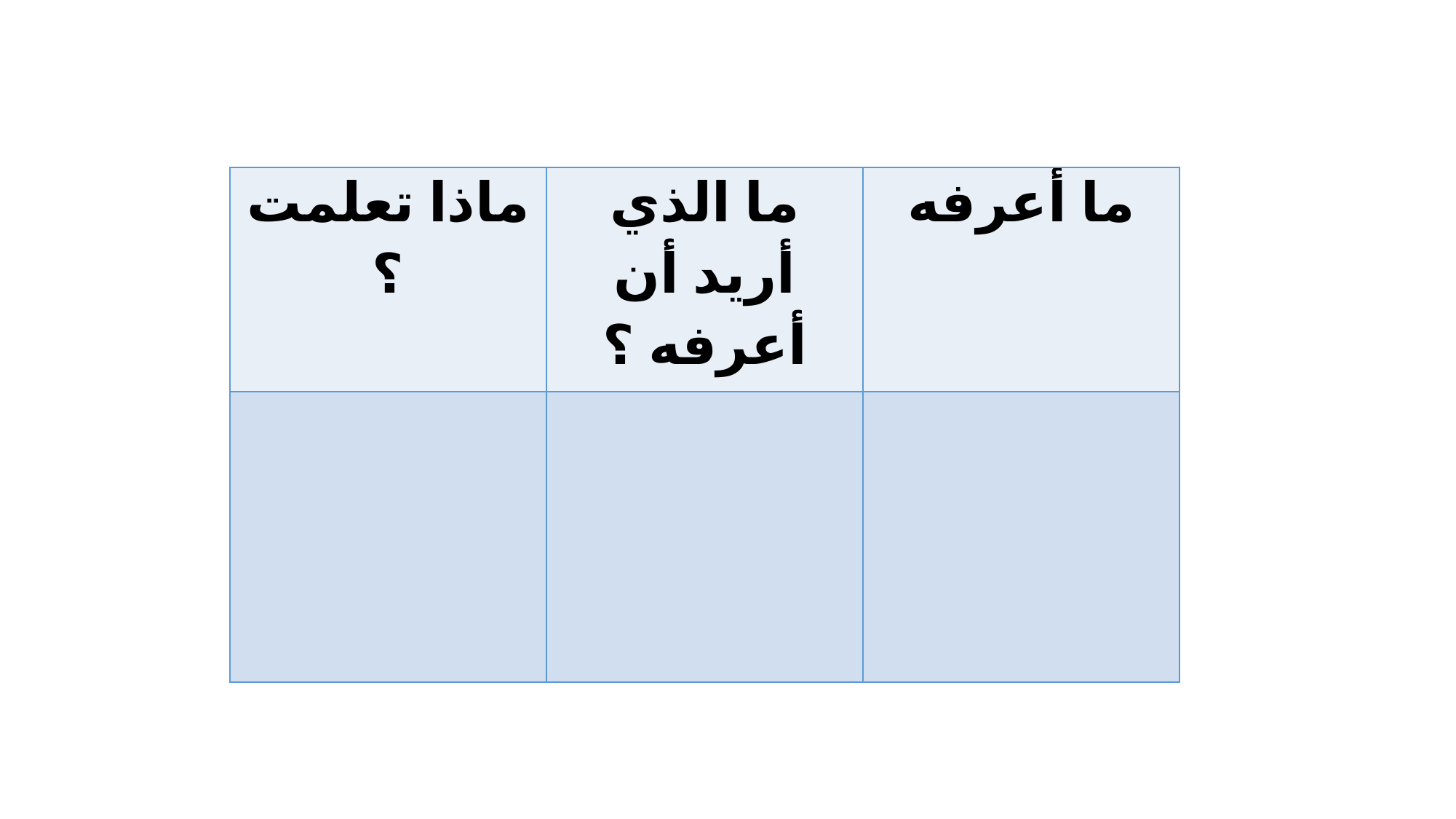

| ماذا تعلمت ؟ | ما الذي أريد أن أعرفه ؟ | ما أعرفه |
| --- | --- | --- |
|  |  |  |